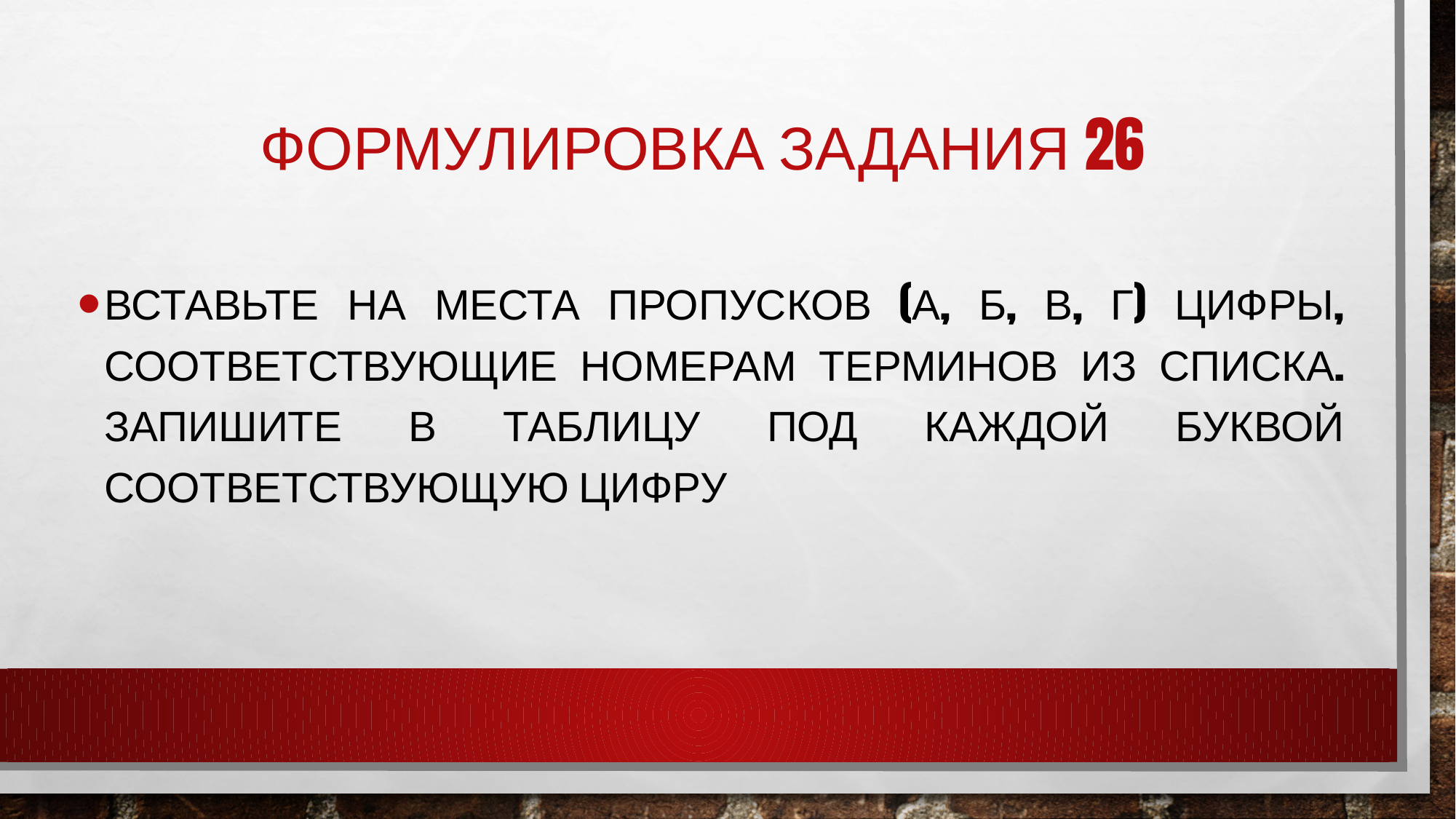

# Формулировка задания 26
Вставьте на места пропусков (А, б, в, г) цифры, соответствующие номерам терминов из списка. Запишите в таблицу под каждой буквой соответствующую цифру